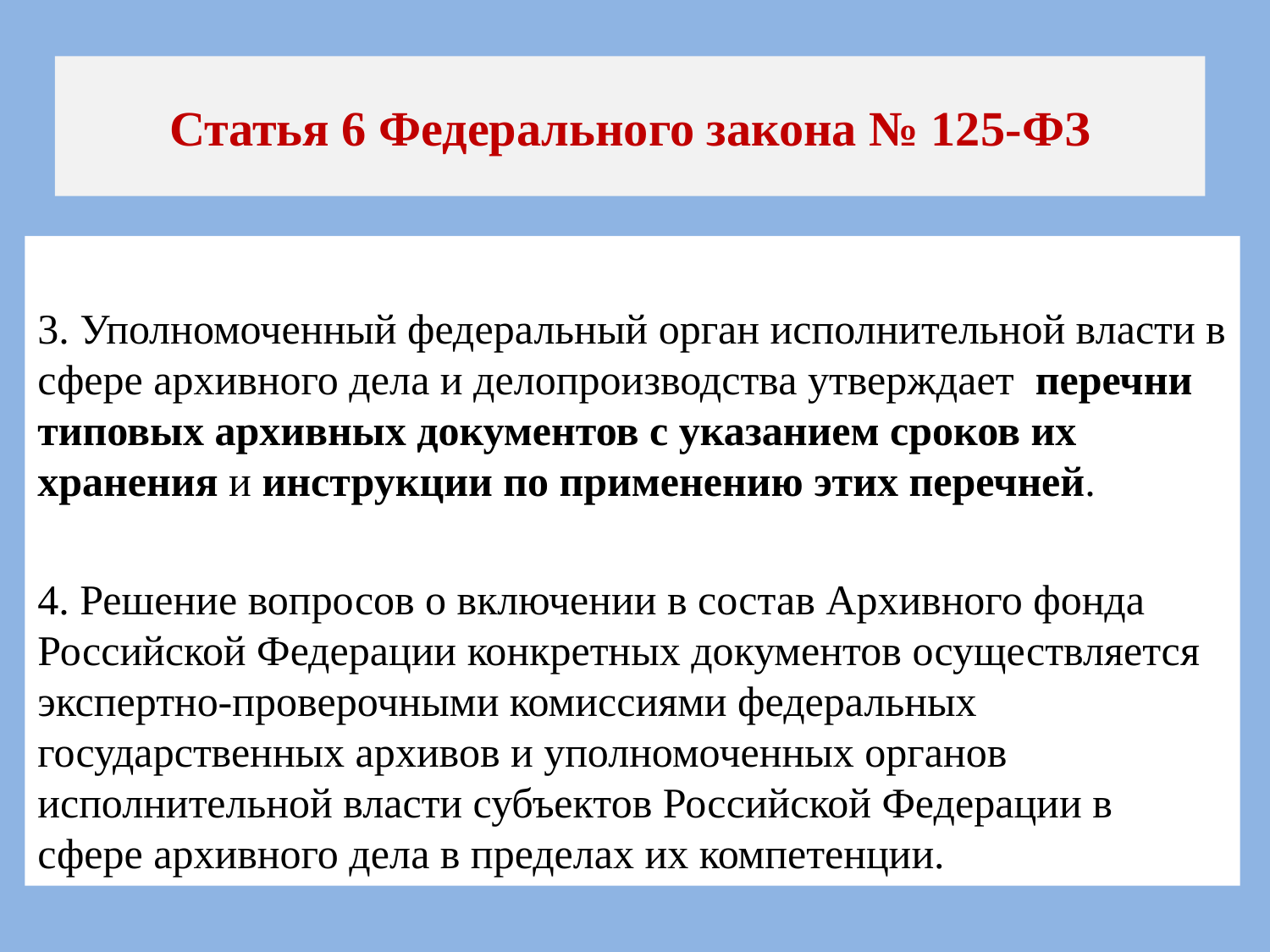

# Статья 6 Федерального закона № 125-ФЗ

3. Уполномоченный федеральный орган исполнительной власти в сфере архивного дела и делопроизводства утверждает  перечни типовых архивных документов с указанием сроков их хранения и инструкции по применению этих перечней.

4. Решение вопросов о включении в состав Архивного фонда Российской Федерации конкретных документов осуществляется экспертно-проверочными комиссиями федеральных государственных архивов и уполномоченных органов исполнительной власти субъектов Российской Федерации в сфере архивного дела в пределах их компетенции.